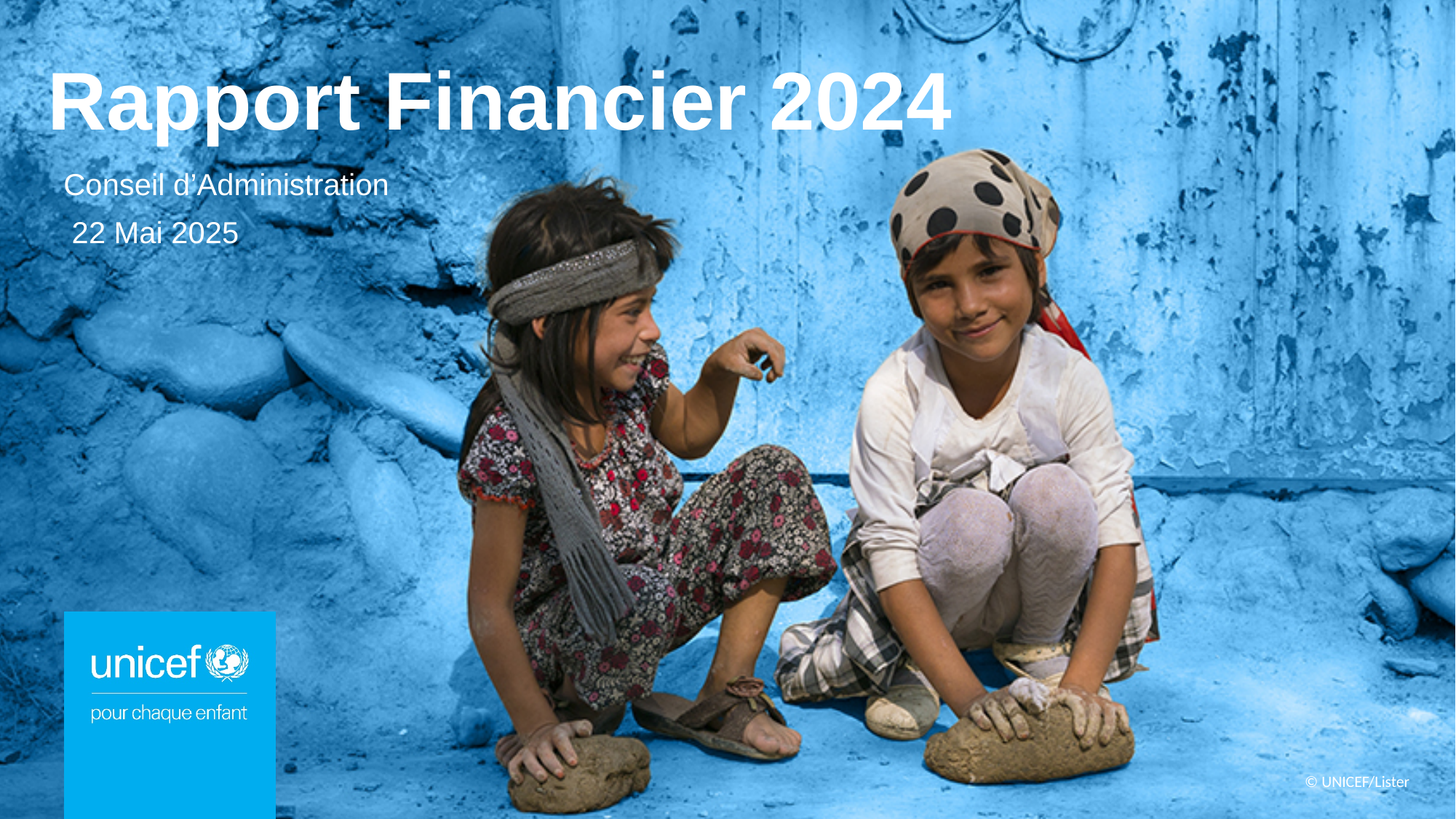

# Rapport Financier 2024
Conseil d’Administration
 22 Mai 2025